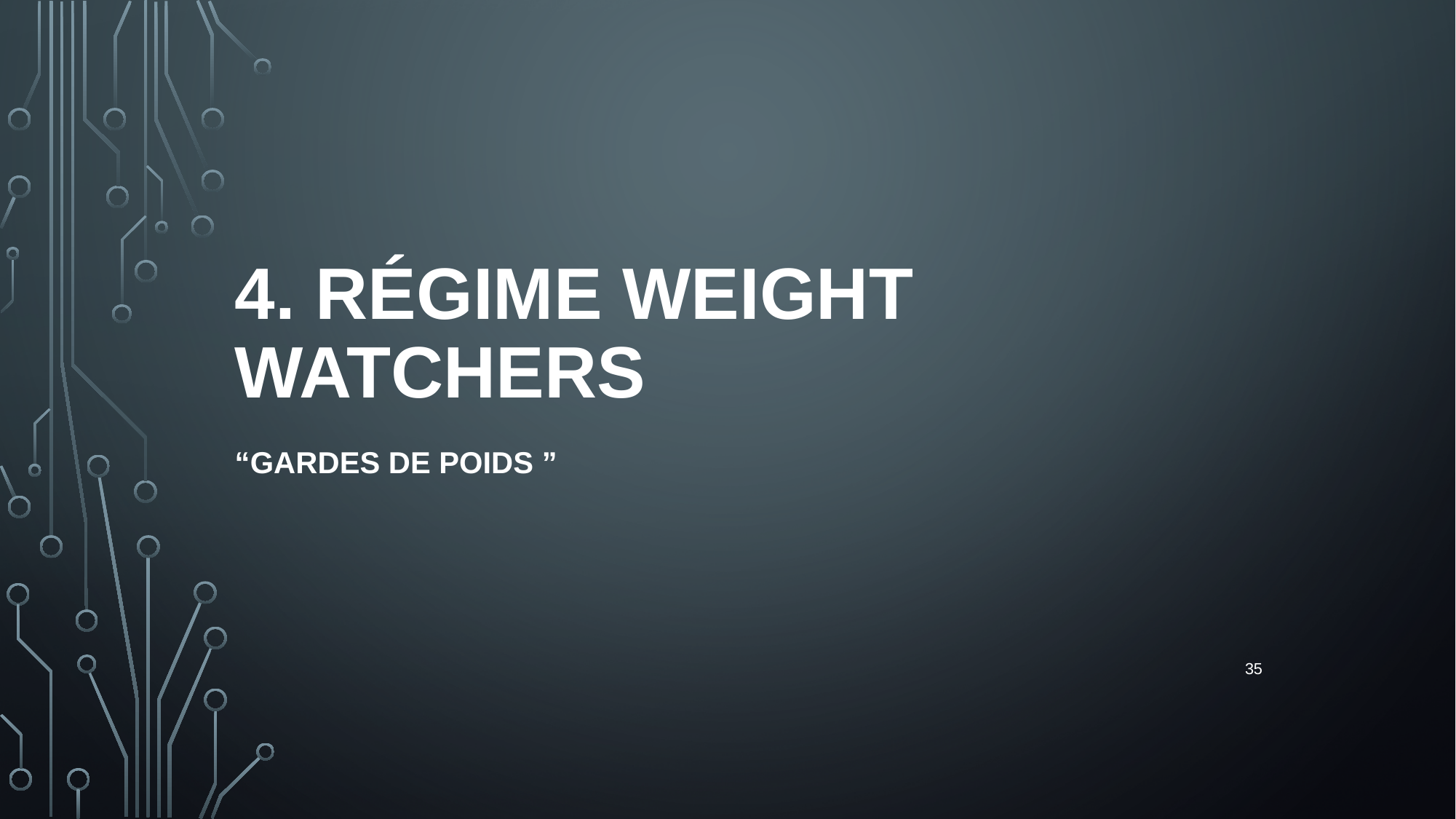

# 4. Régime Weight Watchers
“gardes de poids ”

35